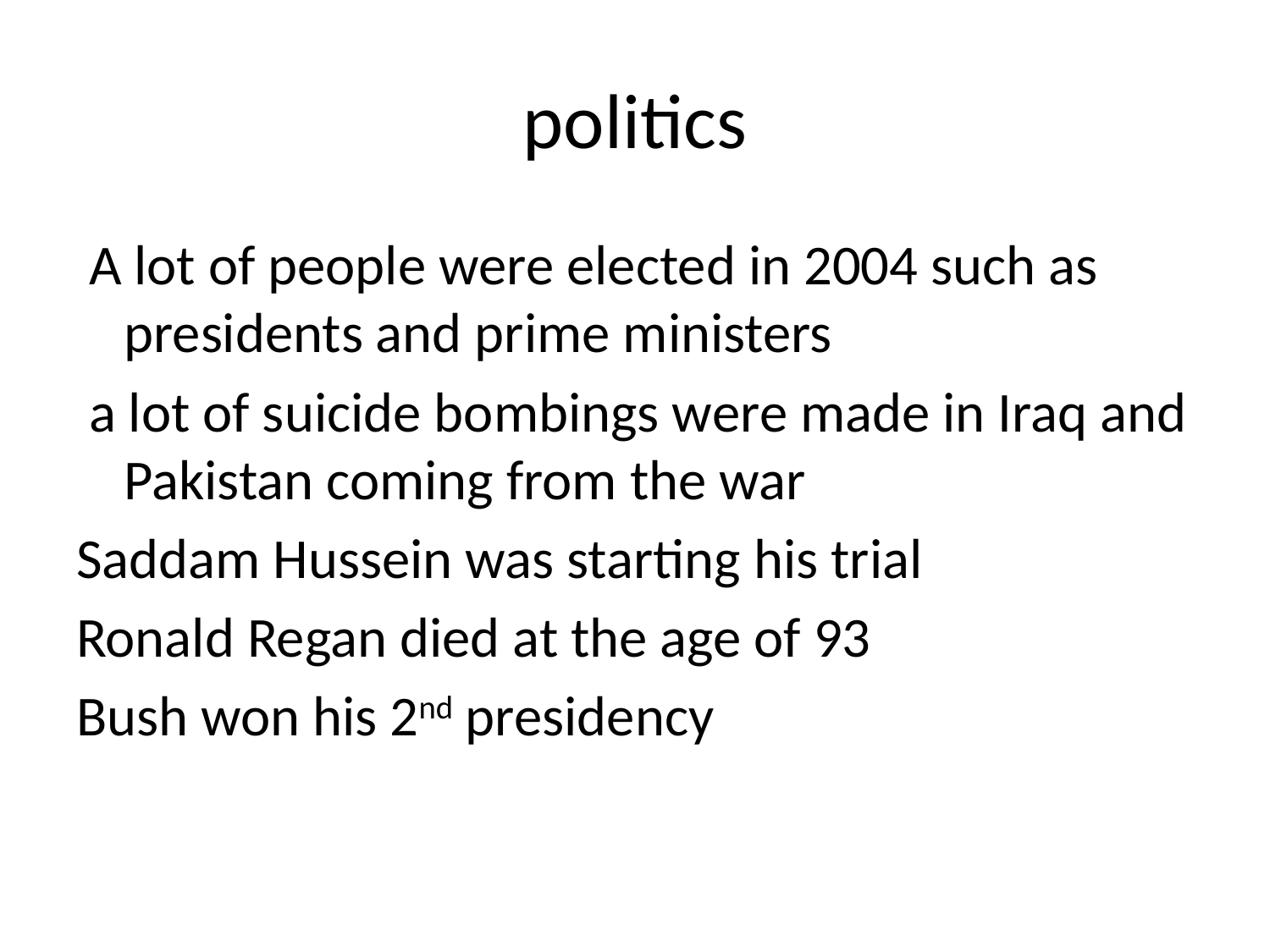

# politics
 A lot of people were elected in 2004 such as presidents and prime ministers
 a lot of suicide bombings were made in Iraq and Pakistan coming from the war
Saddam Hussein was starting his trial
Ronald Regan died at the age of 93
Bush won his 2nd presidency